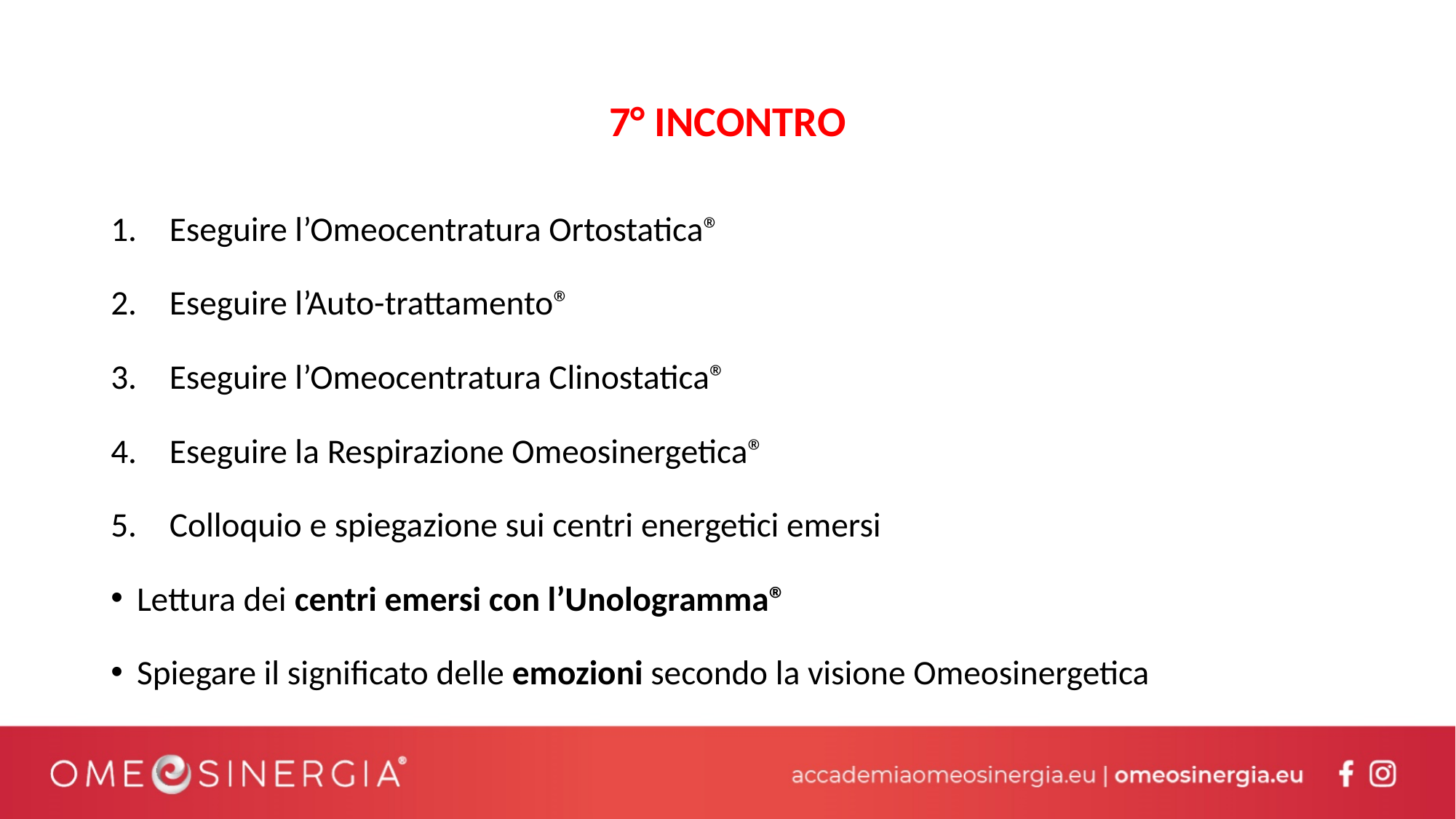

# 7° INCONTRO
Eseguire l’Omeocentratura Ortostatica®
Eseguire l’Auto-trattamento®
Eseguire l’Omeocentratura Clinostatica®
Eseguire la Respirazione Omeosinergetica®
Colloquio e spiegazione sui centri energetici emersi
Lettura dei centri emersi con l’Unologramma®
Spiegare il significato delle emozioni secondo la visione Omeosinergetica